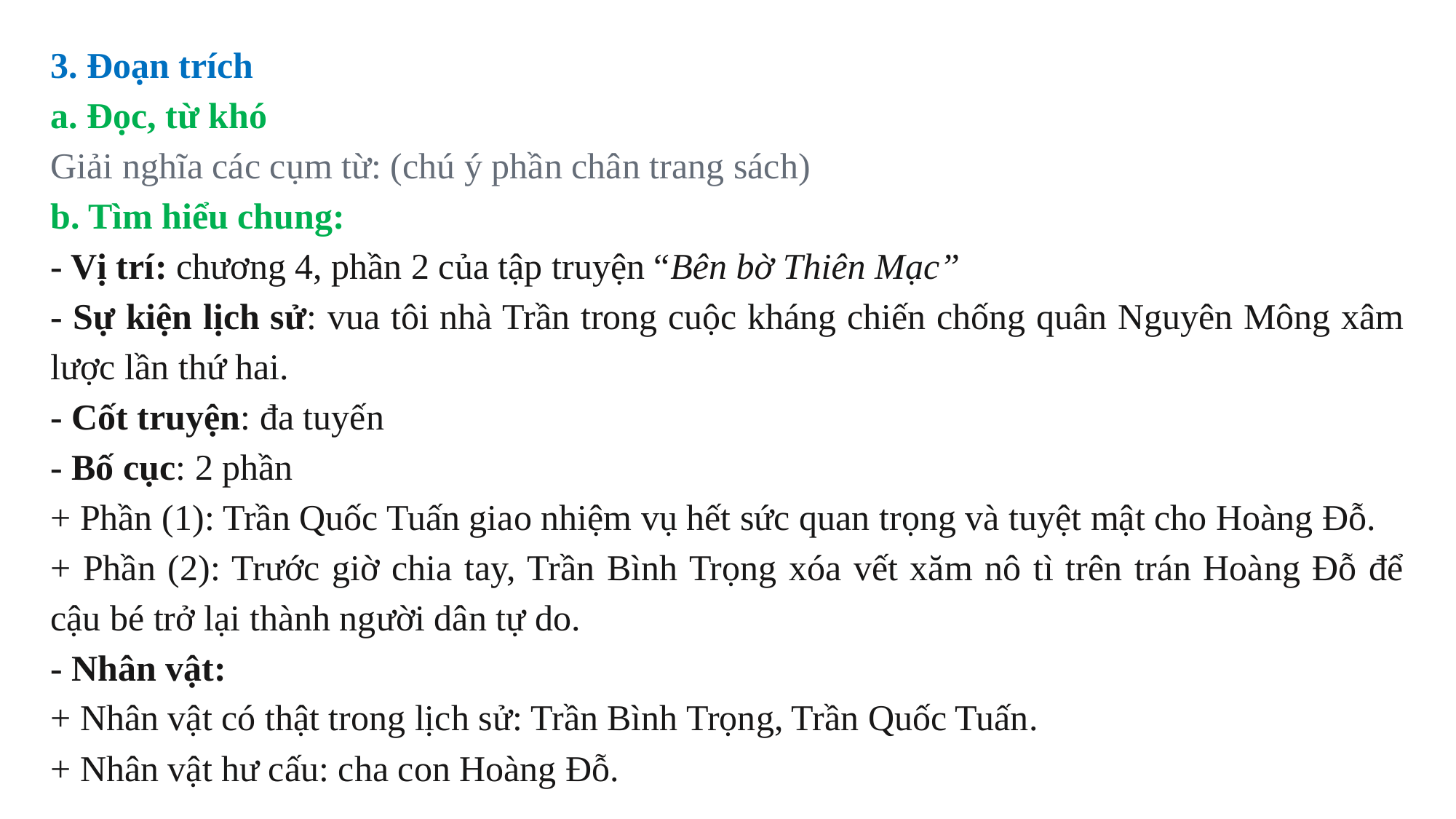

3. Đoạn trích
a. Đọc, từ khó
Giải nghĩa các cụm từ: (chú ý phần chân trang sách)
b. Tìm hiểu chung:
- Vị trí: chương 4, phần 2 của tập truyện “Bên bờ Thiên Mạc”
- Sự kiện lịch sử: vua tôi nhà Trần trong cuộc kháng chiến chống quân Nguyên Mông xâm lược lần thứ hai.
- Cốt truyện: đa tuyến
- Bố cục: 2 phần
+ Phần (1): Trần Quốc Tuấn giao nhiệm vụ hết sức quan trọng và tuyệt mật cho Hoàng Đỗ.
+ Phần (2): Trước giờ chia tay, Trần Bình Trọng xóa vết xăm nô tì trên trán Hoàng Đỗ để cậu bé trở lại thành người dân tự do.
- Nhân vật:
+ Nhân vật có thật trong lịch sử: Trần Bình Trọng, Trần Quốc Tuấn.
+ Nhân vật hư cấu: cha con Hoàng Đỗ.